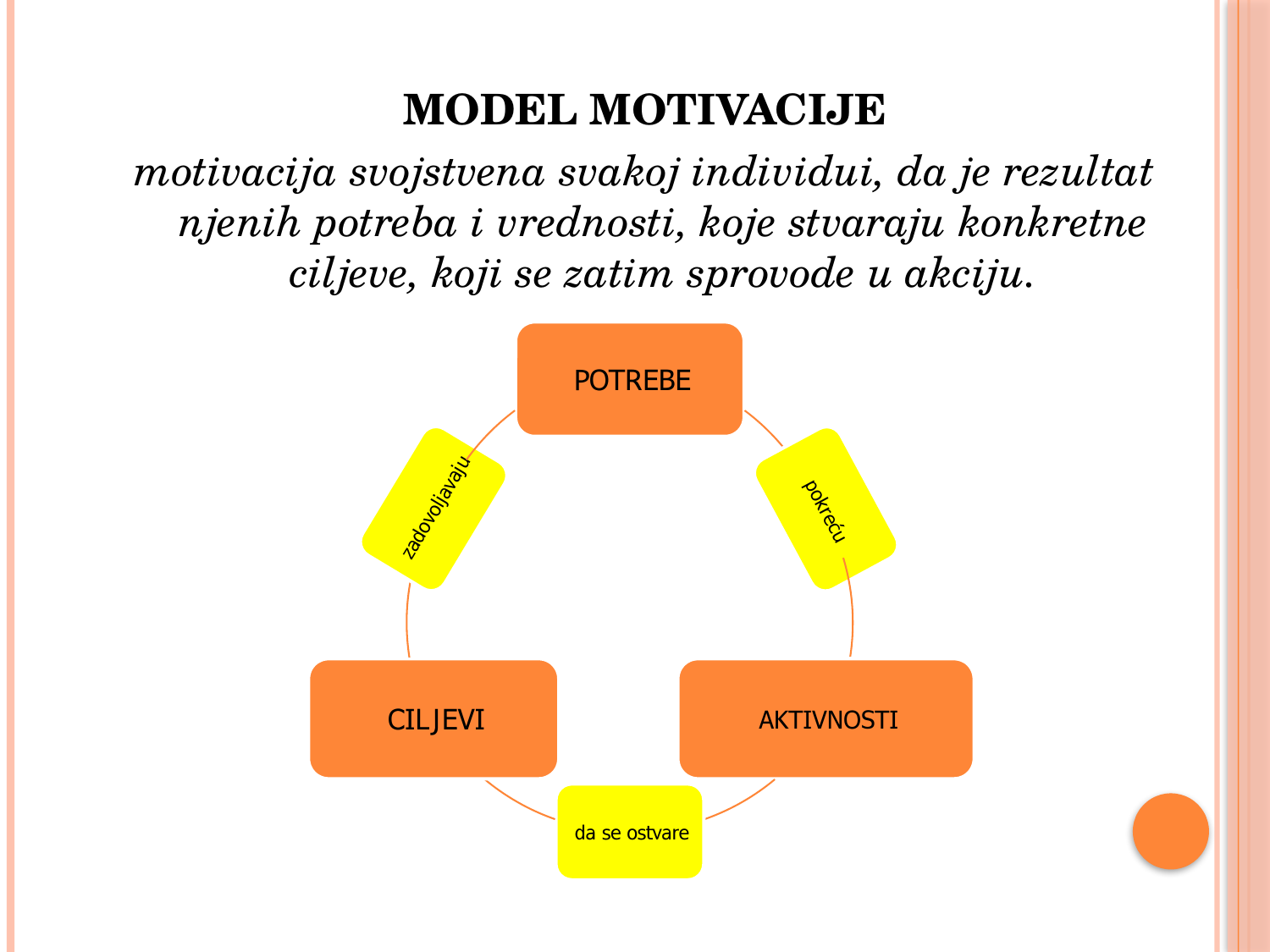

MODEL MOTIVACIJE
motivacija svojstvena svakoj individui, da je rezultat njenih potreba i vrednosti, koje stvaraju konkretne ciljeve, koji se zatim sprovode u akciju.

POTREBE
pokreću
AKTIVNOSTI
da se ostvare
CILJEVI
zadovoljavaju